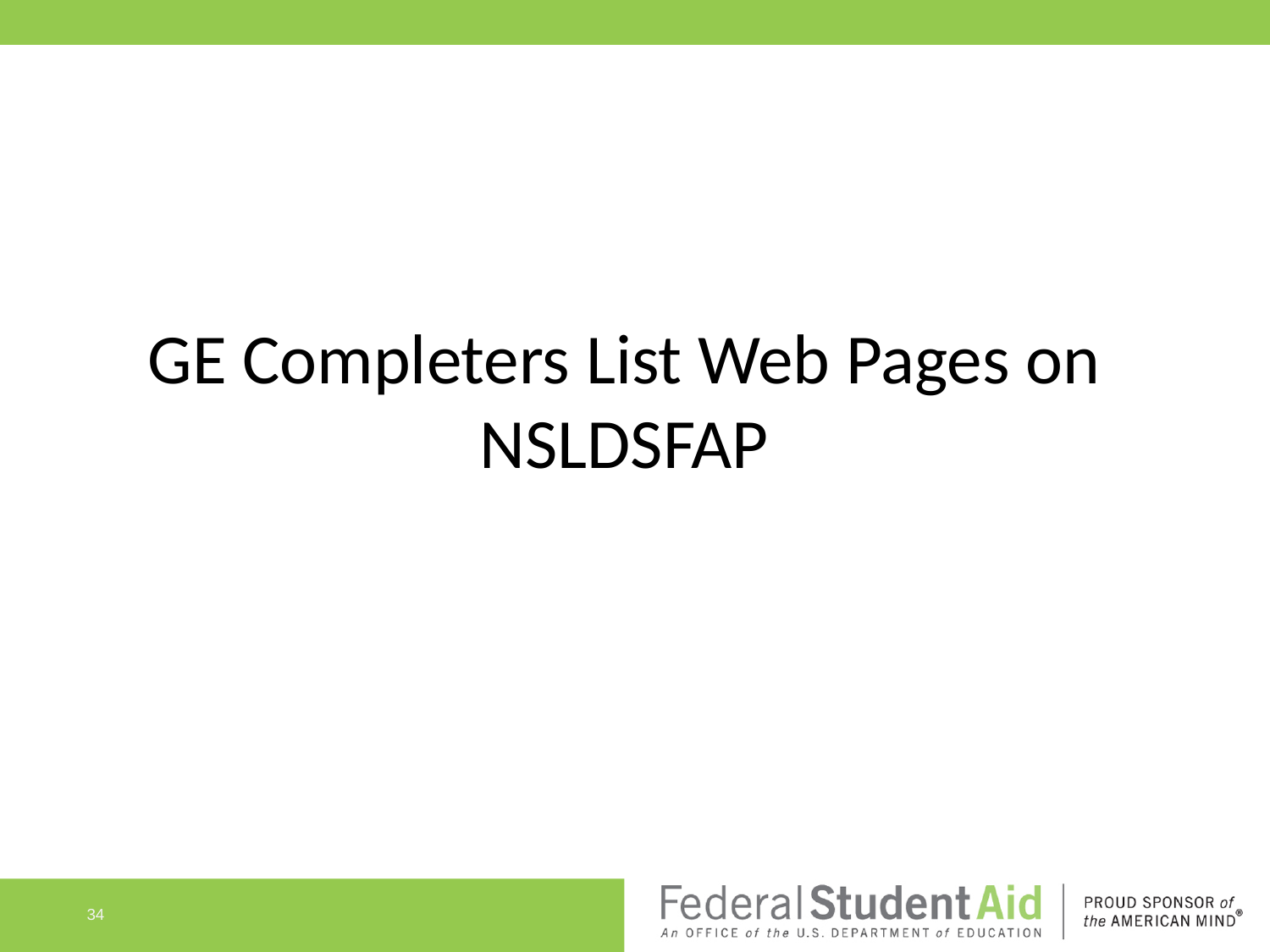

GE Completers List Web Pages on NSLDSFAP
34